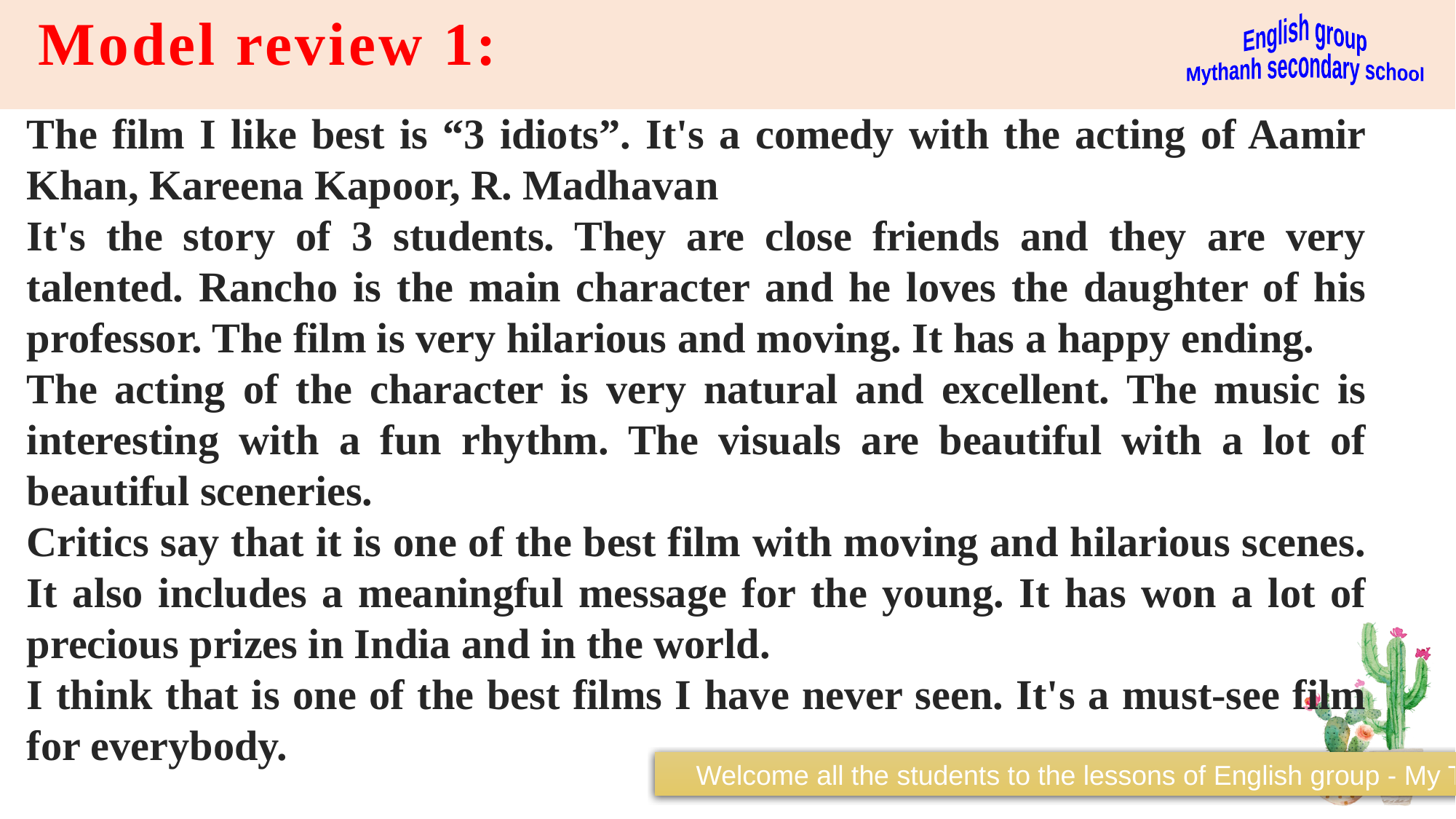

# Model review 1:
English group
Mythanh secondary school
The film I like best is “3 idiots”. It's a comedy with the acting of Aamir Khan, Kareena Kapoor, R. Madhavan
It's the story of 3 students. They are close friends and they are very talented. Rancho is the main character and he loves the daughter of his professor. The film is very hilarious and moving. It has a happy ending.
The acting of the character is very natural and excellent. The music is interesting with a fun rhythm. The visuals are beautiful with a lot of beautiful sceneries.
Critics say that it is one of the best film with moving and hilarious scenes. It also includes a meaningful message for the young. It has won a lot of precious prizes in India and in the world.
I think that is one of the best films I have never seen. It's a must-see film for everybody.
    Welcome all the students to the lessons of English group - My Thanh Secondary school.